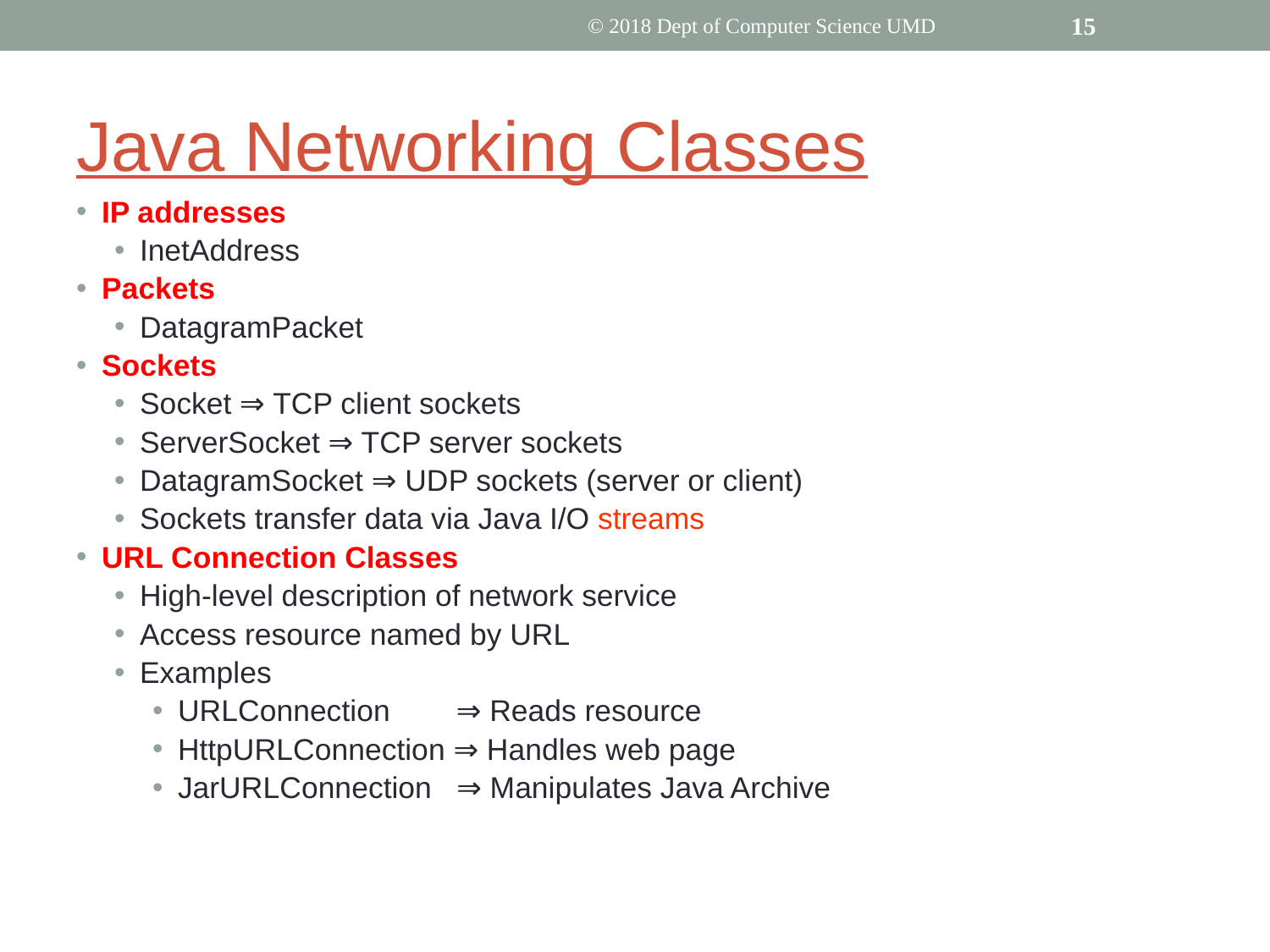

© 2018 Dept of Computer Science UMD
15
# Java Networking Classes
IP addresses
InetAddress
Packets
DatagramPacket
Sockets
Socket ⇒ TCP client sockets
ServerSocket ⇒ TCP server sockets
DatagramSocket ⇒ UDP sockets (server or client)
Sockets transfer data via Java I/O streams
URL Connection Classes
High-level description of network service
Access resource named by URL
Examples
URLConnection        ⇒ Reads resource
HttpURLConnection ⇒ Handles web page
JarURLConnection   ⇒ Manipulates Java Archive